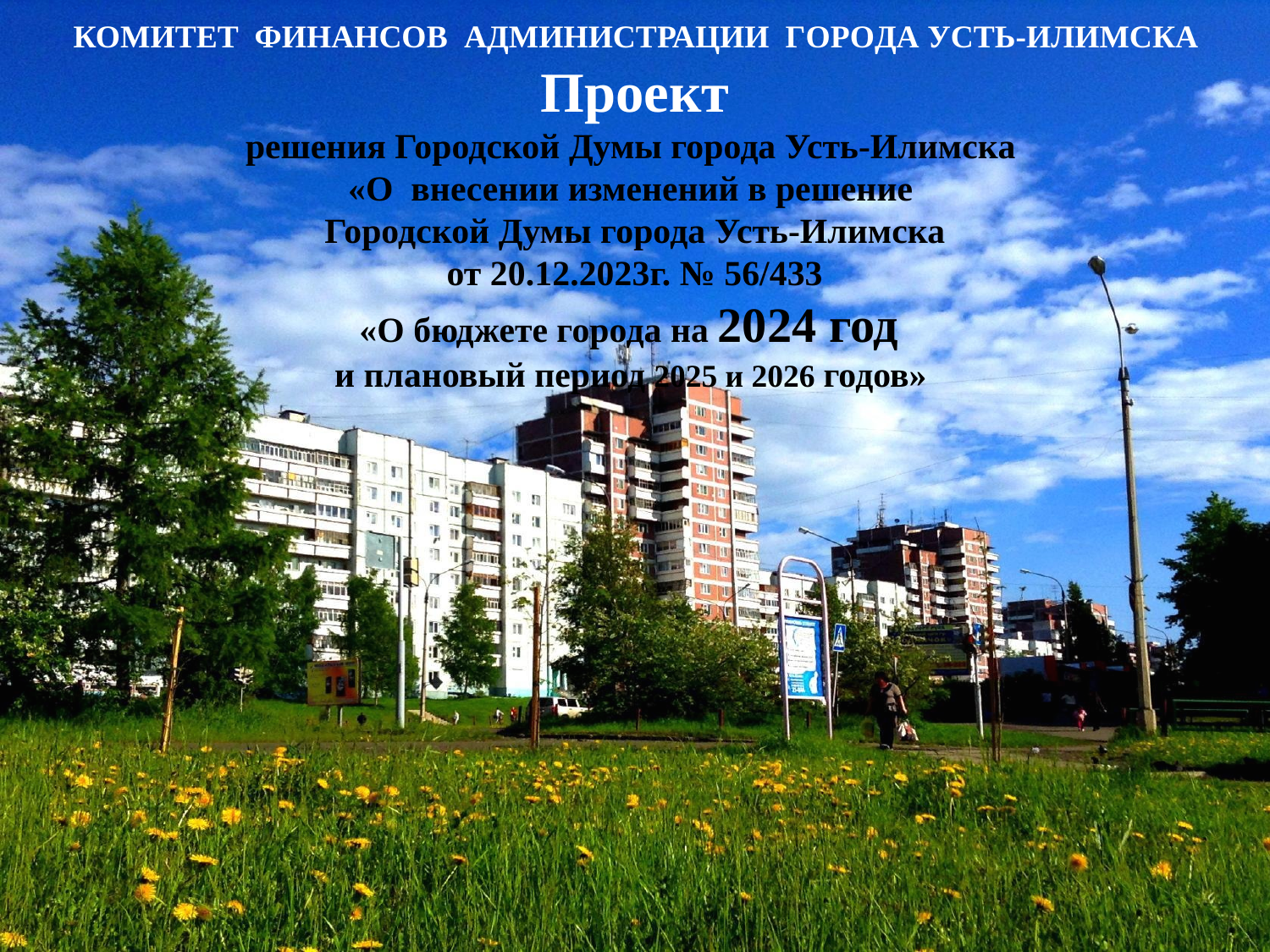

КОМИТЕТ  ФИНАНСОВ  АДМИНИСТРАЦИИ  ГОРОДА УСТЬ-ИЛИМСКА
Проект
решения Городской Думы города Усть-Илимска
«О  внесении изменений в решение
Городской Думы города Усть-Илимска
 от 20.12.2023г. № 56/433
«О бюджете города на 2024 год
и плановый период 2025 и 2026 годов»